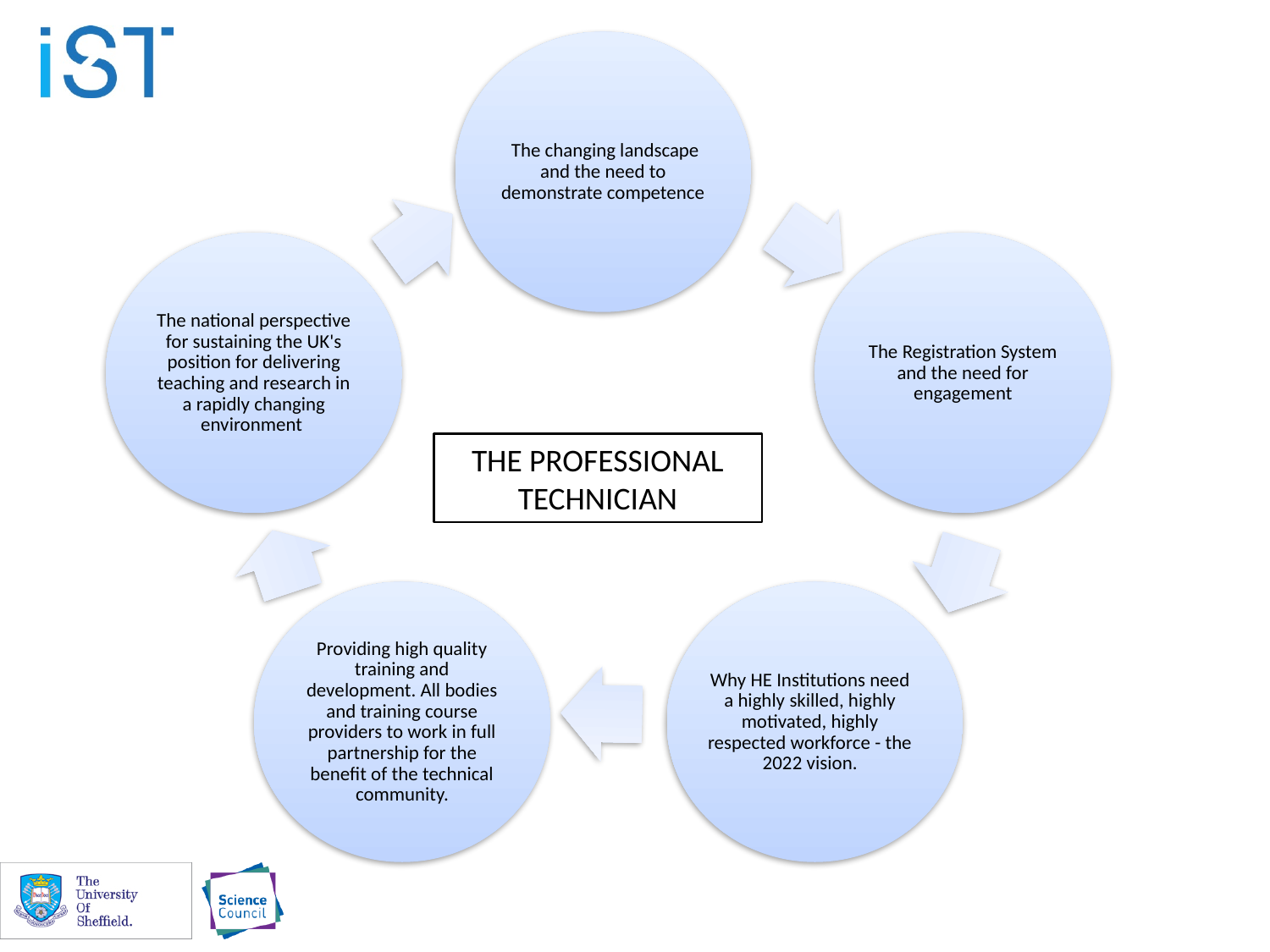

The changing landscape and the need to demonstrate competence

The national perspective for sustaining the UK's position for delivering teaching and research in a rapidly changing environment

The Registration System and the need for engagement
THE PROFESSIONAL TECHNICIAN

Providing high quality training and development. All bodies and training course providers to work in full partnership for the benefit of the technical community.

Why HE Institutions need a highly skilled, highly motivated, highly respected workforce - the 2022 vision.